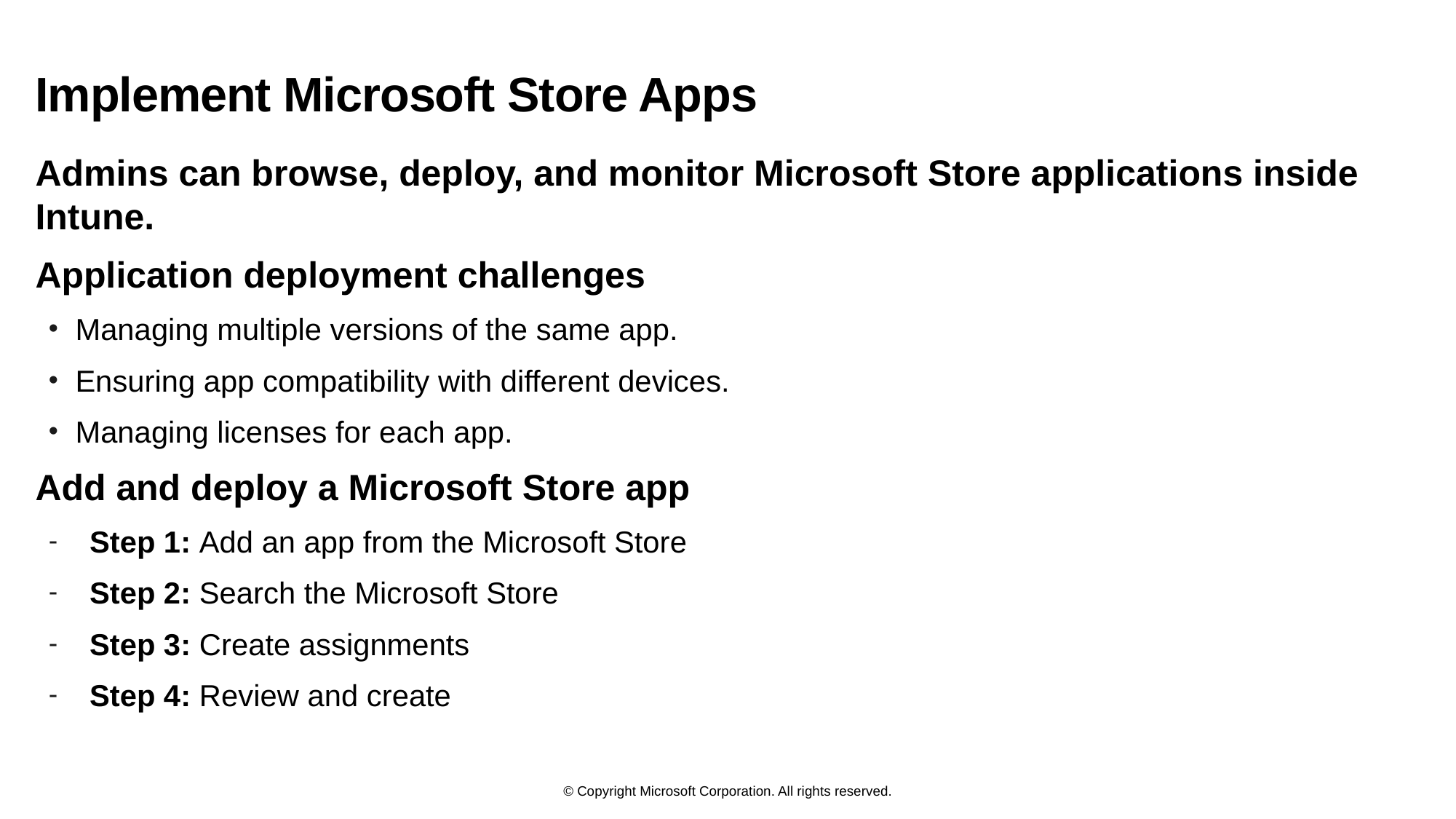

# Implement Microsoft Store Apps
Admins can browse, deploy, and monitor Microsoft Store applications inside Intune.
Application deployment challenges
Managing multiple versions of the same app.
Ensuring app compatibility with different devices.
Managing licenses for each app.
Add and deploy a Microsoft Store app
Step 1: Add an app from the Microsoft Store
Step 2: Search the Microsoft Store
Step 3: Create assignments
Step 4: Review and create